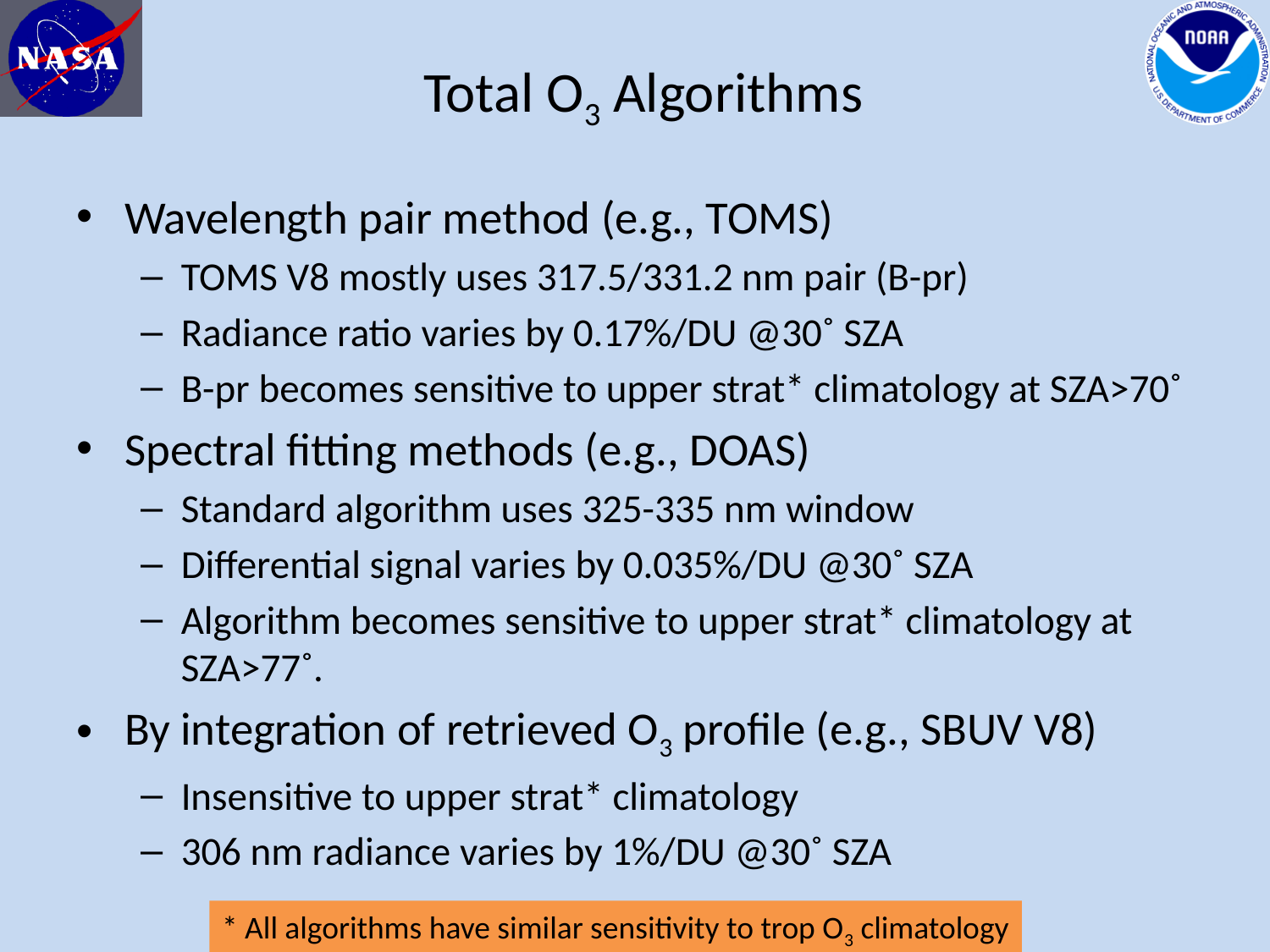

# Total O3 Algorithms
Wavelength pair method (e.g., TOMS)
TOMS V8 mostly uses 317.5/331.2 nm pair (B-pr)
Radiance ratio varies by 0.17%/DU @30˚ SZA
B-pr becomes sensitive to upper strat* climatology at SZA>70˚
Spectral fitting methods (e.g., DOAS)
Standard algorithm uses 325-335 nm window
Differential signal varies by 0.035%/DU @30˚ SZA
Algorithm becomes sensitive to upper strat* climatology at SZA>77˚.
By integration of retrieved O3 profile (e.g., SBUV V8)
Insensitive to upper strat* climatology
306 nm radiance varies by 1%/DU @30˚ SZA
* All algorithms have similar sensitivity to trop O3 climatology